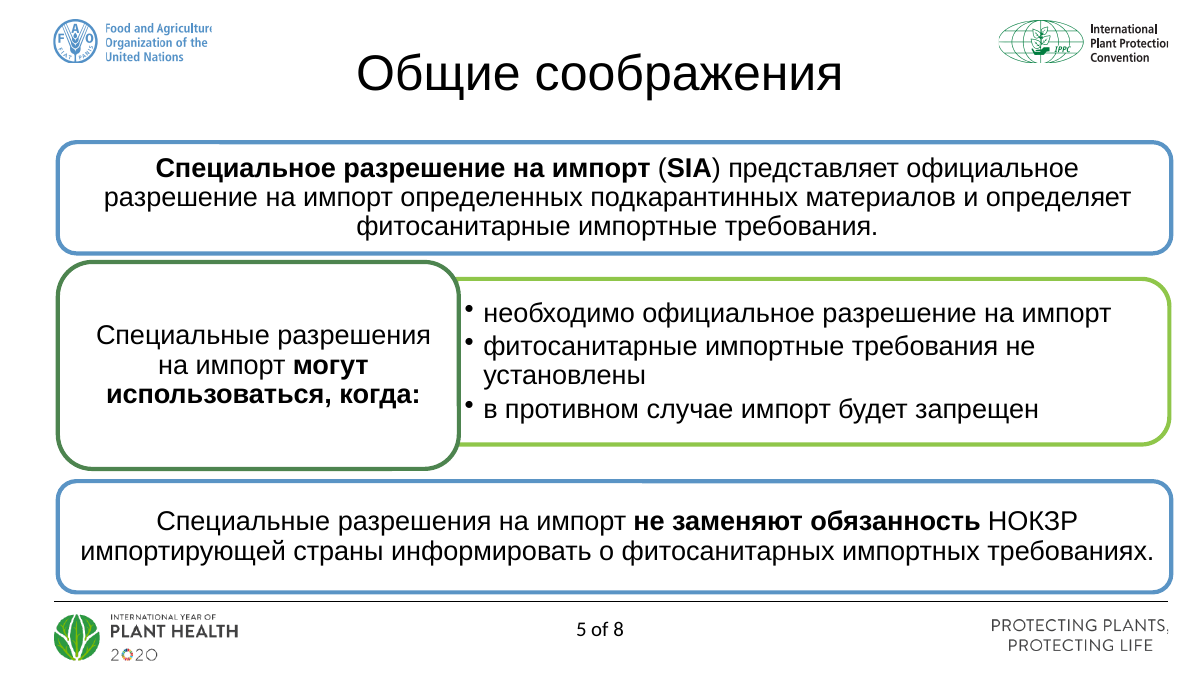

Общие соображения
Специальное разрешение на импорт (SIA) представляет официальное разрешение на импорт определенных подкарантинных материалов и определяет фитосанитарные импортные требования.
Специальные разрешения на импорт не заменяют обязанность НОКЗР импортирующей страны информировать о фитосанитарных импортных требованиях.
необходимо официальное разрешение на импорт
фитосанитарные импортные требования не установлены
в противном случае импорт будет запрещен
Специальные разрешения на импорт могут использоваться, когда:
5 of 8